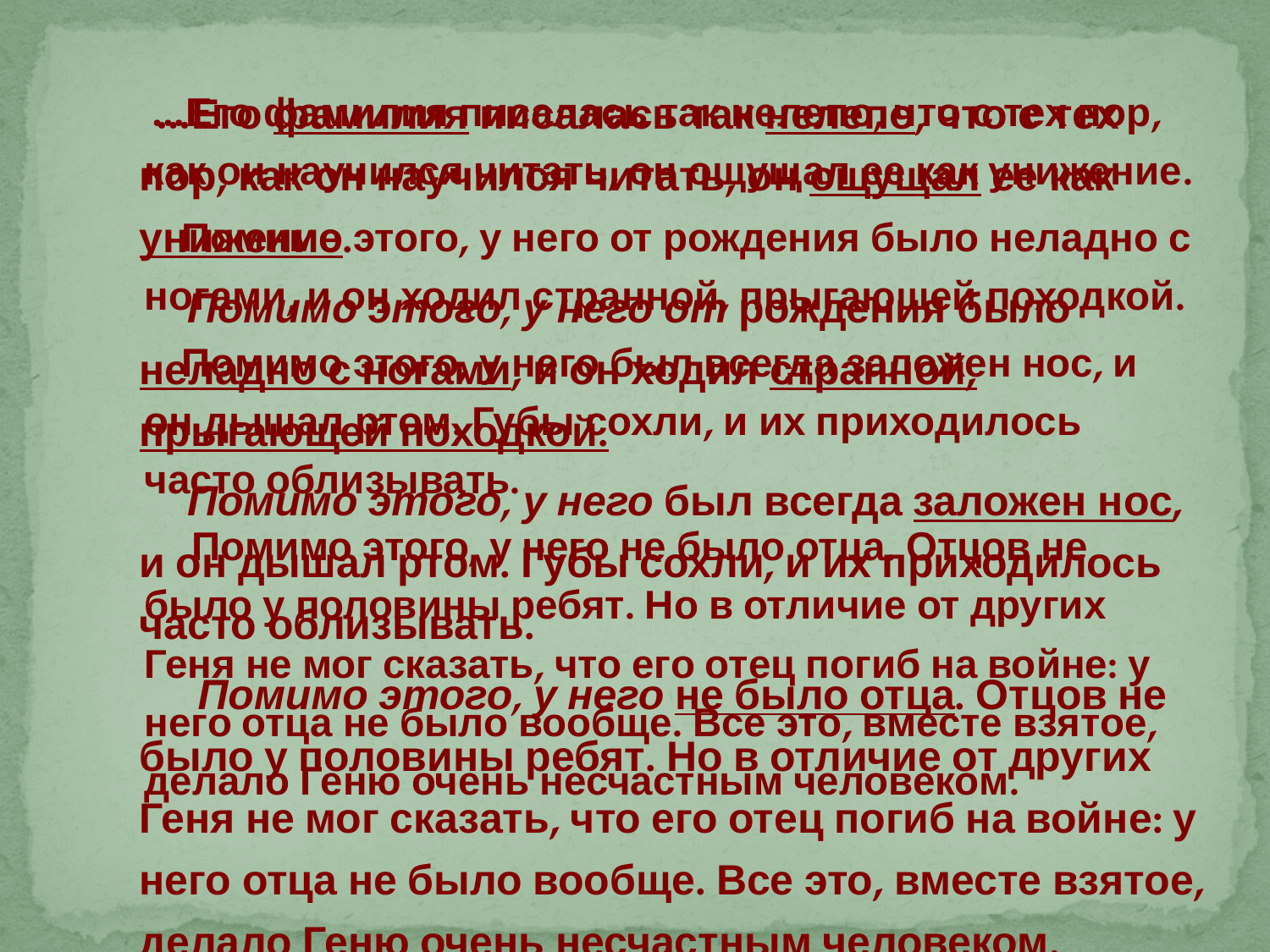

…Его фамилия писалась так нелепо, что с тех пор, как он научился читать, он ощущал ее как унижение.
         Помимо этого, у него от рождения было неладно с ногами, и он ходил странной, прыгающей походкой.
         Помимо этого, у него был всегда заложен нос, и он дышал ртом. Губы сохли, и их приходилось часто облизывать.
          Помимо этого, у него не было отца. Отцов не было у половины ребят. Но в отличие от других Геня не мог сказать, что его отец погиб на войне: у него отца не было вообще. Все это, вместе взятое, делало Геню очень несчастным человеком.

      …Его фамилия писалась так нелепо, что с тех пор, как он научился читать, он ощущал ее как унижение.
         Помимо этого, у него от рождения было неладно с ногами, и он ходил странной, прыгающей походкой.
         Помимо этого, у него был всегда заложен нос, и он дышал ртом. Губы сохли, и их приходилось часто облизывать.
          Помимо этого, у него не было отца. Отцов не было у половины ребят. Но в отличие от других Геня не мог сказать, что его отец погиб на войне: у него отца не было вообще. Все это, вместе взятое, делало Геню очень несчастным человеком.